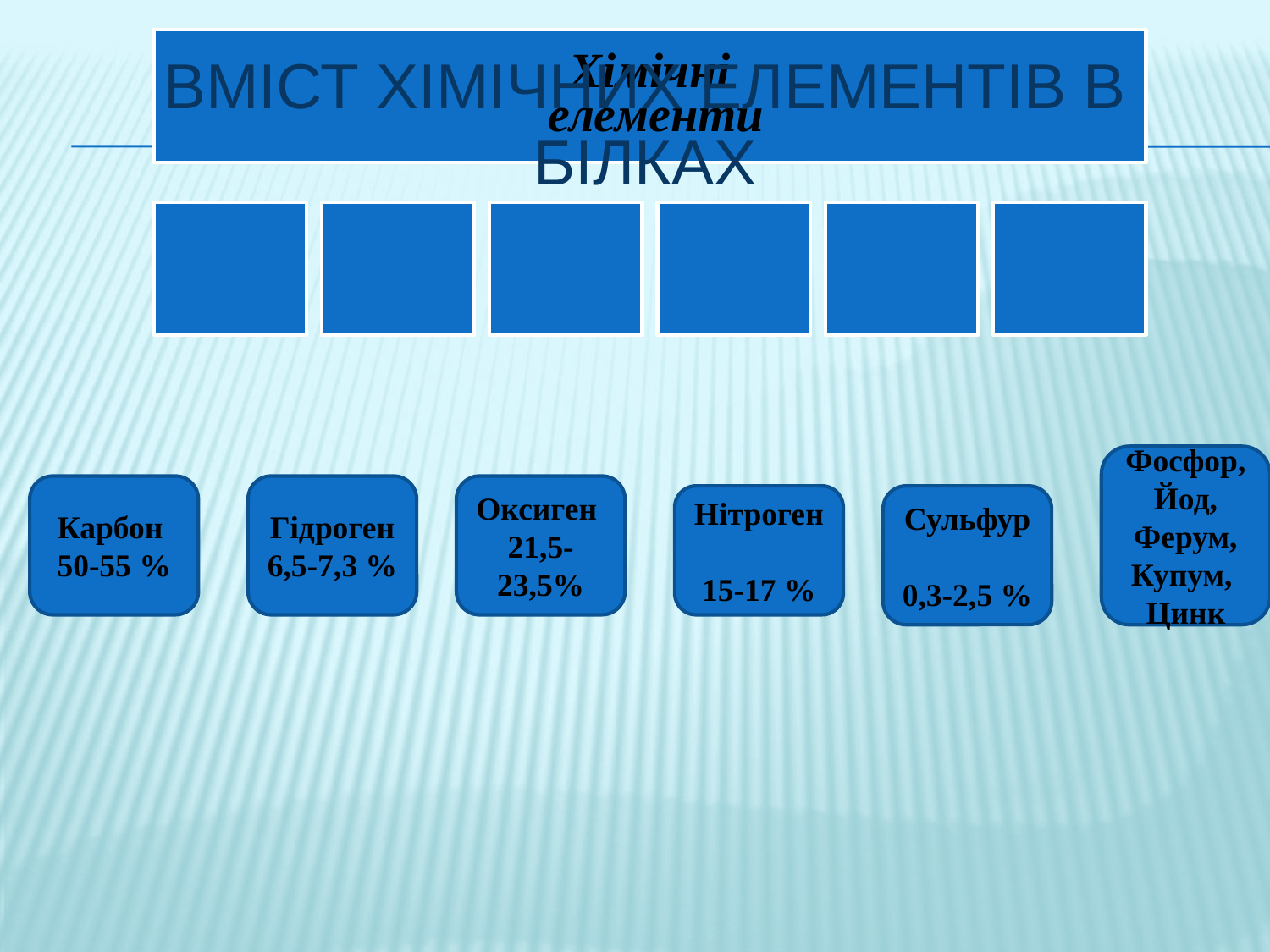

Хімічні
 елементи
# Вміст хімічних елементів в білках
Фосфор, Йод, Ферум, Купум,  Цинк
Карбон
50-55 %
Гідроген
6,5-7,3 %
Оксиген
21,5-23,5%
Нітроген
15-17 %
Сульфур
0,3-2,5 %